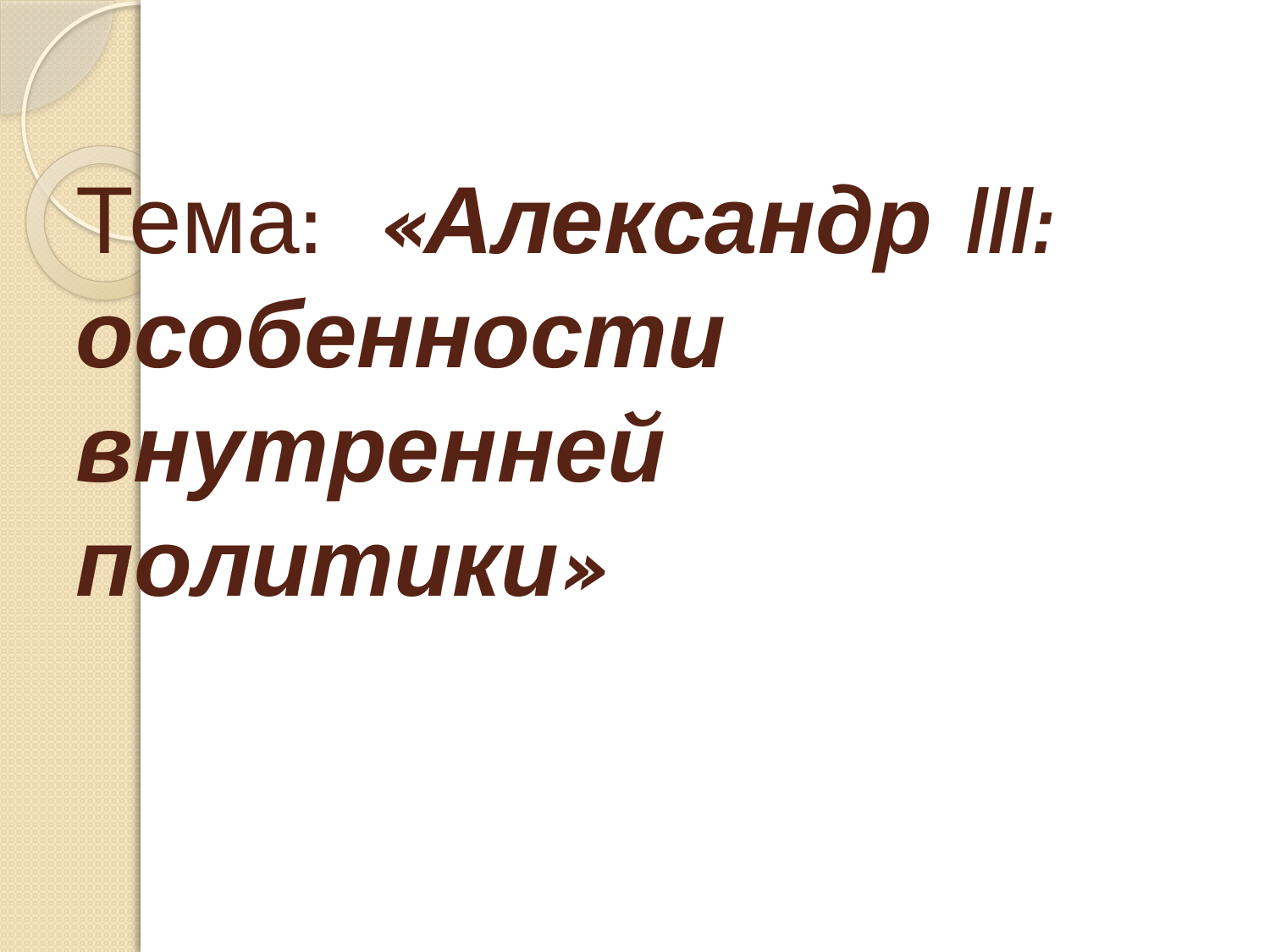

# Тема:  «Александр III: особенности внутренней политики»